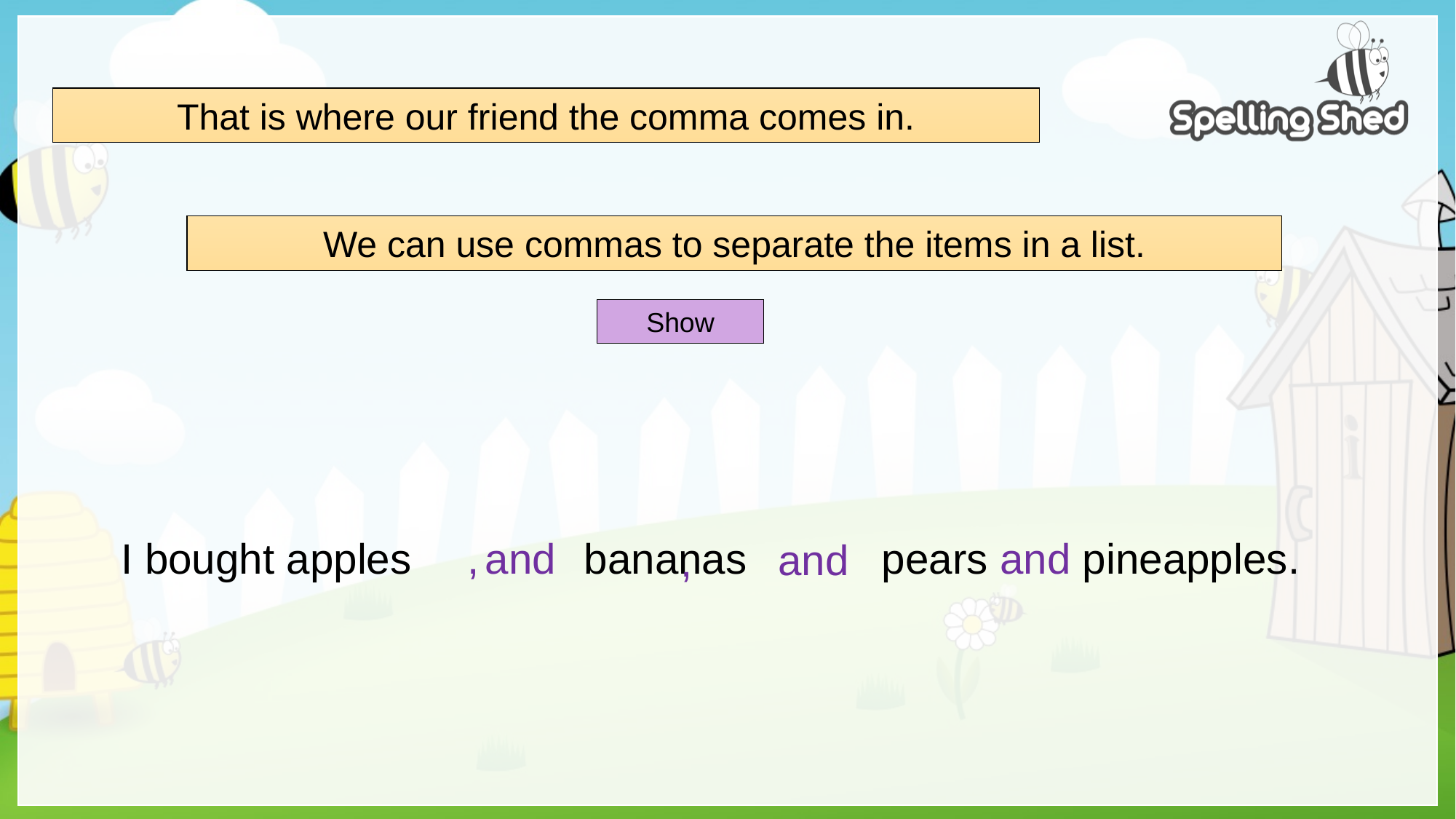

That is where our friend the comma comes in.
We can use commas to separate the items in a list.
Show
,
bananas
I bought apples
and
pears and pineapples.
and
,